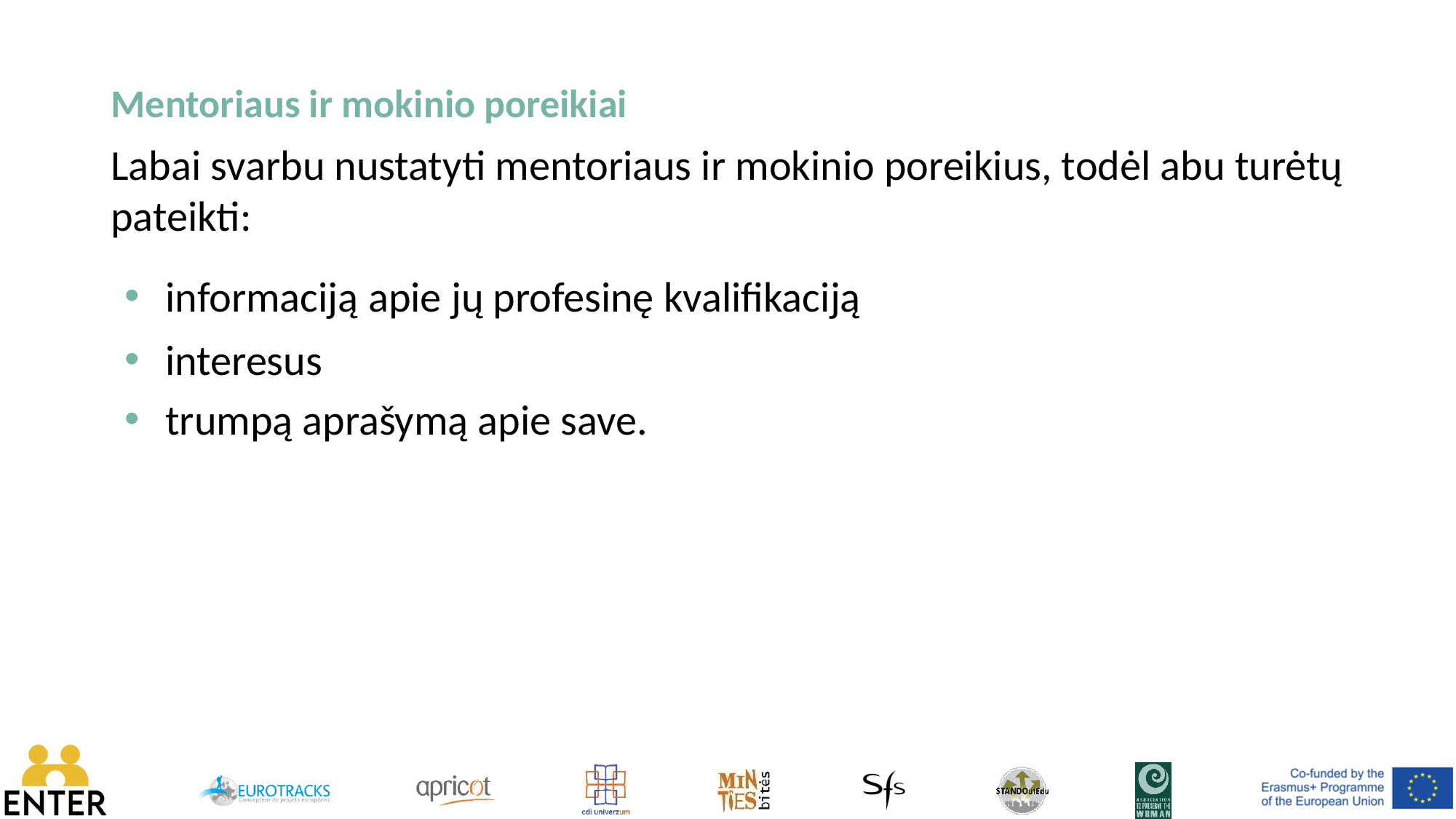

Mentoriaus ir mokinio poreikiai
Labai svarbu nustatyti mentoriaus ir mokinio poreikius, todėl abu turėtų pateikti:
informaciją apie jų profesinę kvalifikaciją
interesus
trumpą aprašymą apie save.